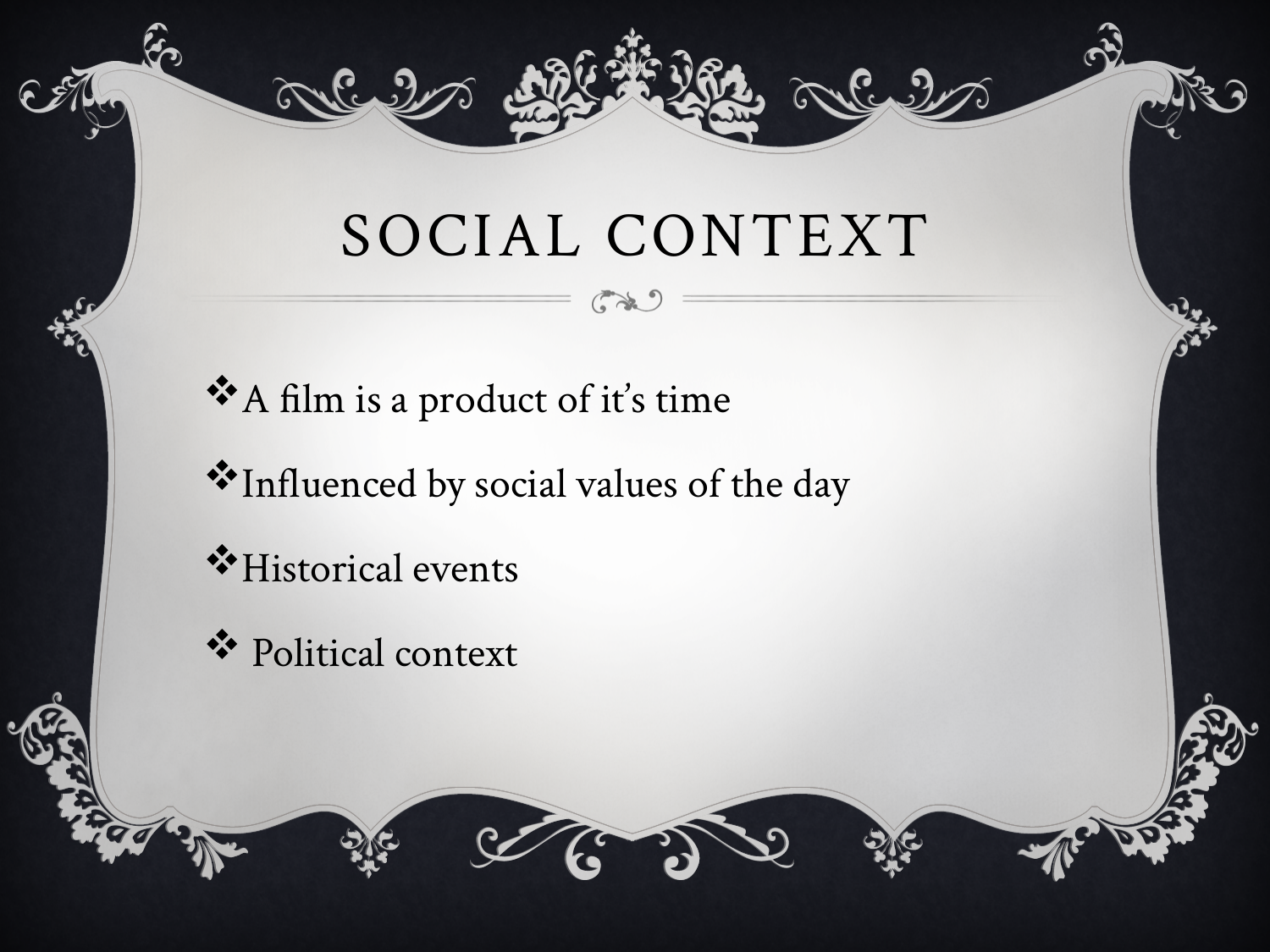

# Social context
A film is a product of it’s time
Influenced by social values of the day
Historical events
 Political context